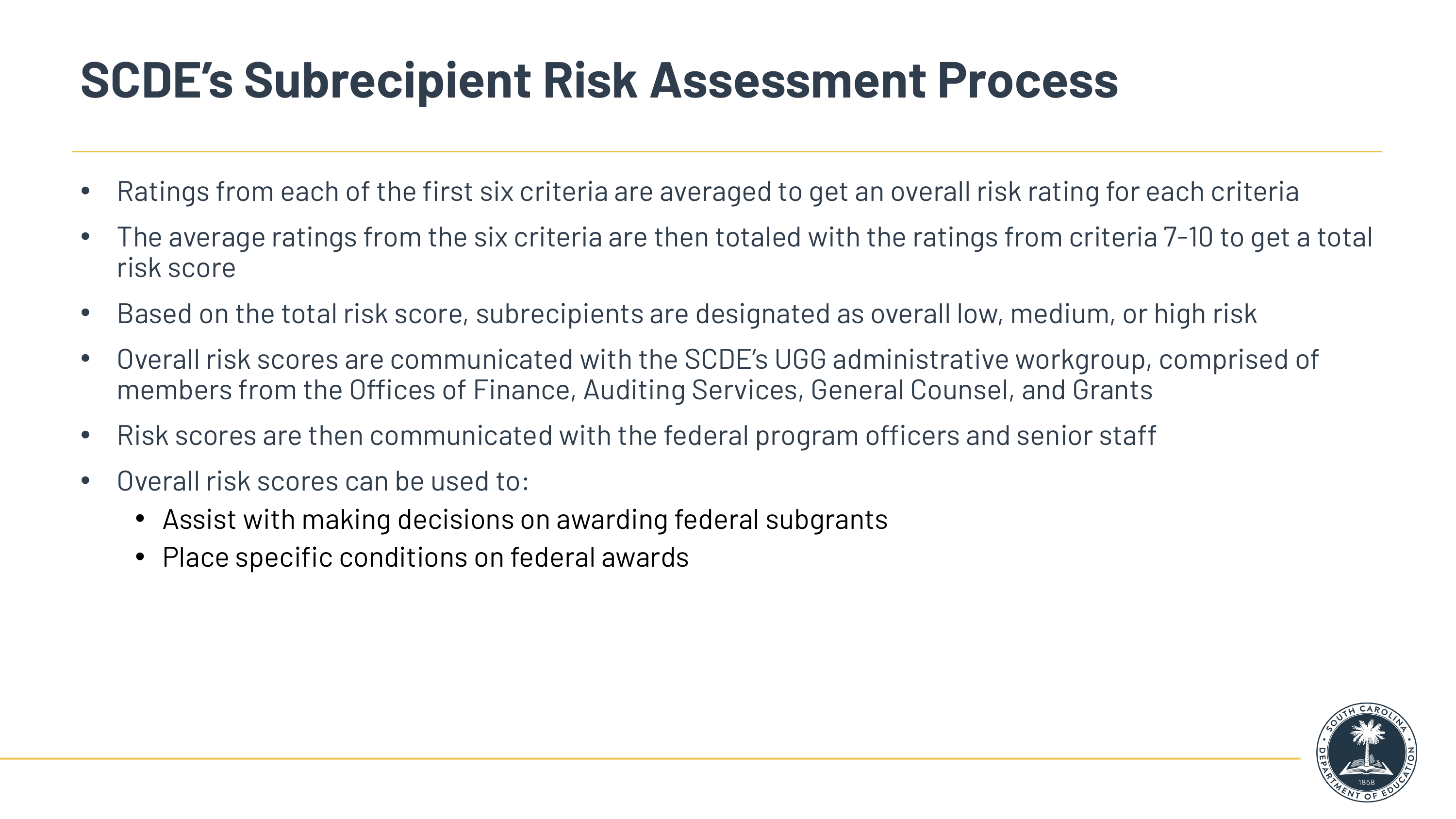

# SCDE’s Subrecipient Risk Assessment Process
Ratings from each of the first six criteria are averaged to get an overall risk rating for each criteria
The average ratings from the six criteria are then totaled with the ratings from criteria 7-10 to get a total risk score
Based on the total risk score, subrecipients are designated as overall low, medium, or high risk
Overall risk scores are communicated with the SCDE’s UGG administrative workgroup, comprised of members from the Offices of Finance, Auditing Services, General Counsel, and Grants
Risk scores are then communicated with the federal program officers and senior staff
Overall risk scores can be used to:
Assist with making decisions on awarding federal subgrants
Place specific conditions on federal awards